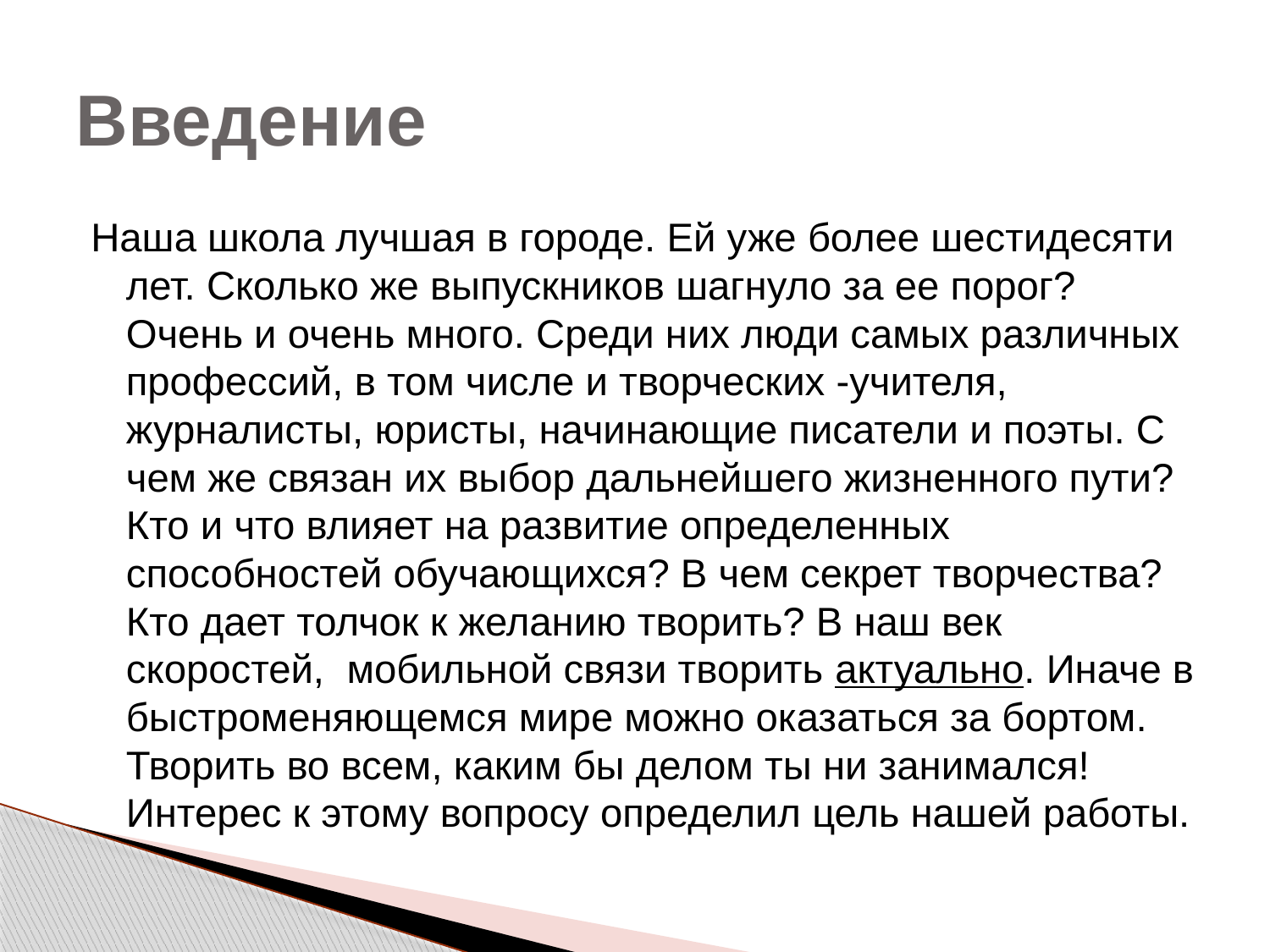

# Введение
Наша школа лучшая в городе. Ей уже более шестидесяти лет. Сколько же выпускников шагнуло за ее порог? Очень и очень много. Среди них люди самых различных профессий, в том числе и творческих -учителя, журналисты, юристы, начинающие писатели и поэты. С чем же связан их выбор дальнейшего жизненного пути? Кто и что влияет на развитие определенных способностей обучающихся? В чем секрет творчества? Кто дает толчок к желанию творить? В наш век скоростей,  мобильной связи творить актуально. Иначе в быстроменяющемся мире можно оказаться за бортом. Творить во всем, каким бы делом ты ни занимался! Интерес к этому вопросу определил цель нашей работы.